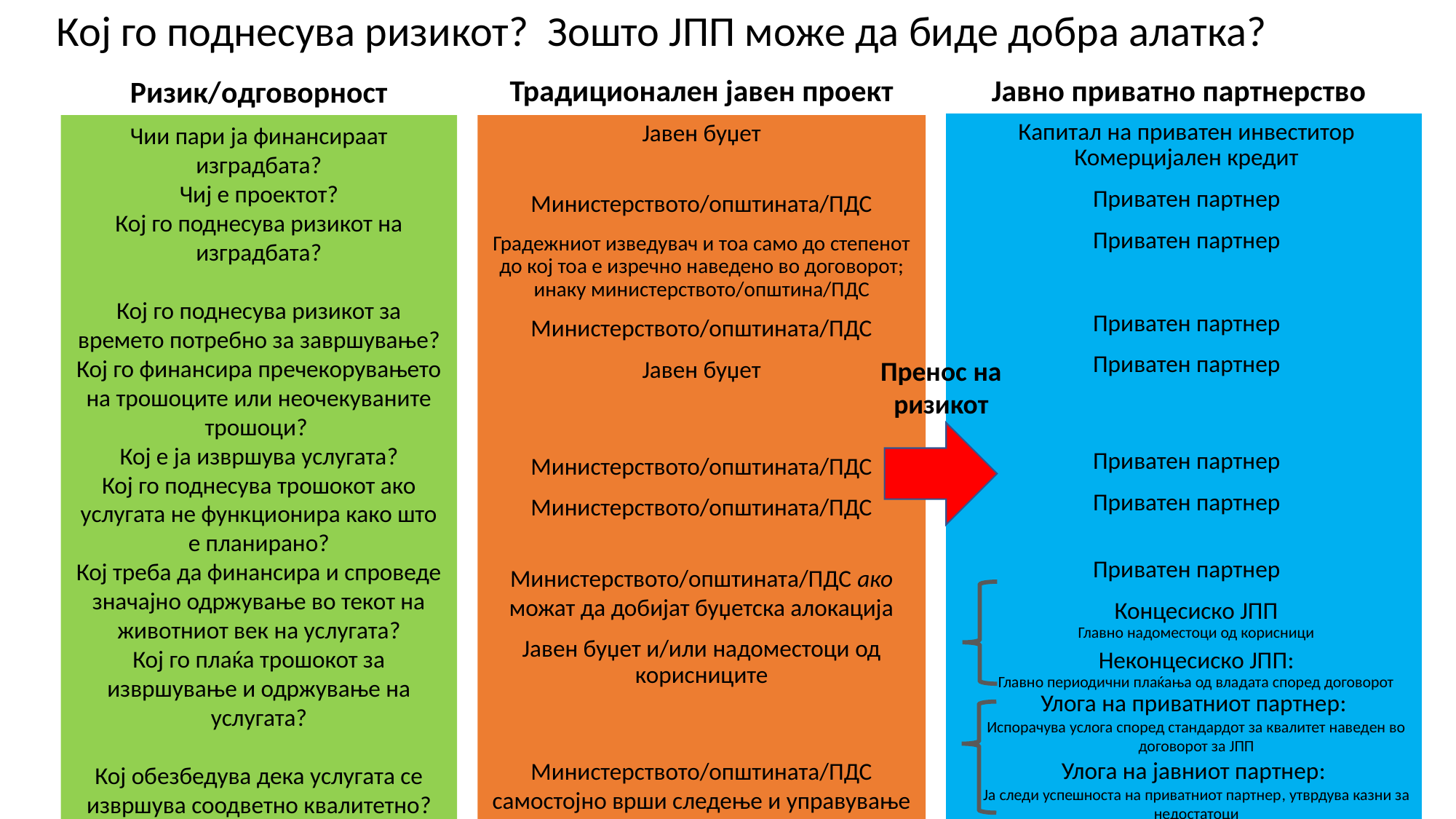

# Кој го поднесува ризикот?  Зошто ЈПП може да биде добра алатка?

Традиционален јавен проект
Јавно приватно партнерство
Ризик/одговорност
Капитал на приватен инвеститор
Комерцијален кредит
Приватен партнер
Приватен партнер

Приватен партнер
Приватен партнер

Приватен партнер
Приватен партнер
Приватен партнер
Концесиско ЈПП
Главно надоместоци од корисници
Неконцесиско ЈПП:
Главно периодични плаќања од владата според договорот
Улога на приватниот партнер:
Испорачува услога според стандардот за квалитет наведен во договорот за ЈПП
Улога на јавниот партнер:
Ја следи успешноста на приватниот партнер, утврдува казни за недостатоци
Чии пари ја финансираат изградбата?
Чиј е проектот?
Кој го поднесува ризикот на изградбата?
Кој го поднесува ризикот за времето потребно за завршување?
Кој го финансира пречекорувањето на трошоците или неочекуваните трошоци?
Кој е ја извршува услугата?
Кој го поднесува трошокот ако услугата не функционира како што е планирано?
Кој треба да финансира и спроведе значајно одржување во текот на животниот век на услугата?
Кој го плаќа трошокот за извршување и одржување на услугата?
Кој обезбедува дека услугата се извршува соодветно квалитетно?
Јавен буџет
Министерството/општината/ПДС
Градежниот изведувач и тоа само до степенот до кој тоа е изречно наведено во договорот; инаку министерството/општина/ПДС
Министерството/општината/ПДС
Јавен буџет

Министерството/општината/ПДС
Министерството/општината/ПДС

Министерството/општината/ПДС ако можат да добијат буџетска алокација
Јавен буџет и/или надоместоци од корисниците

Министерството/општината/ПДС самостојно врши следење и управување
Пренос на ризикот